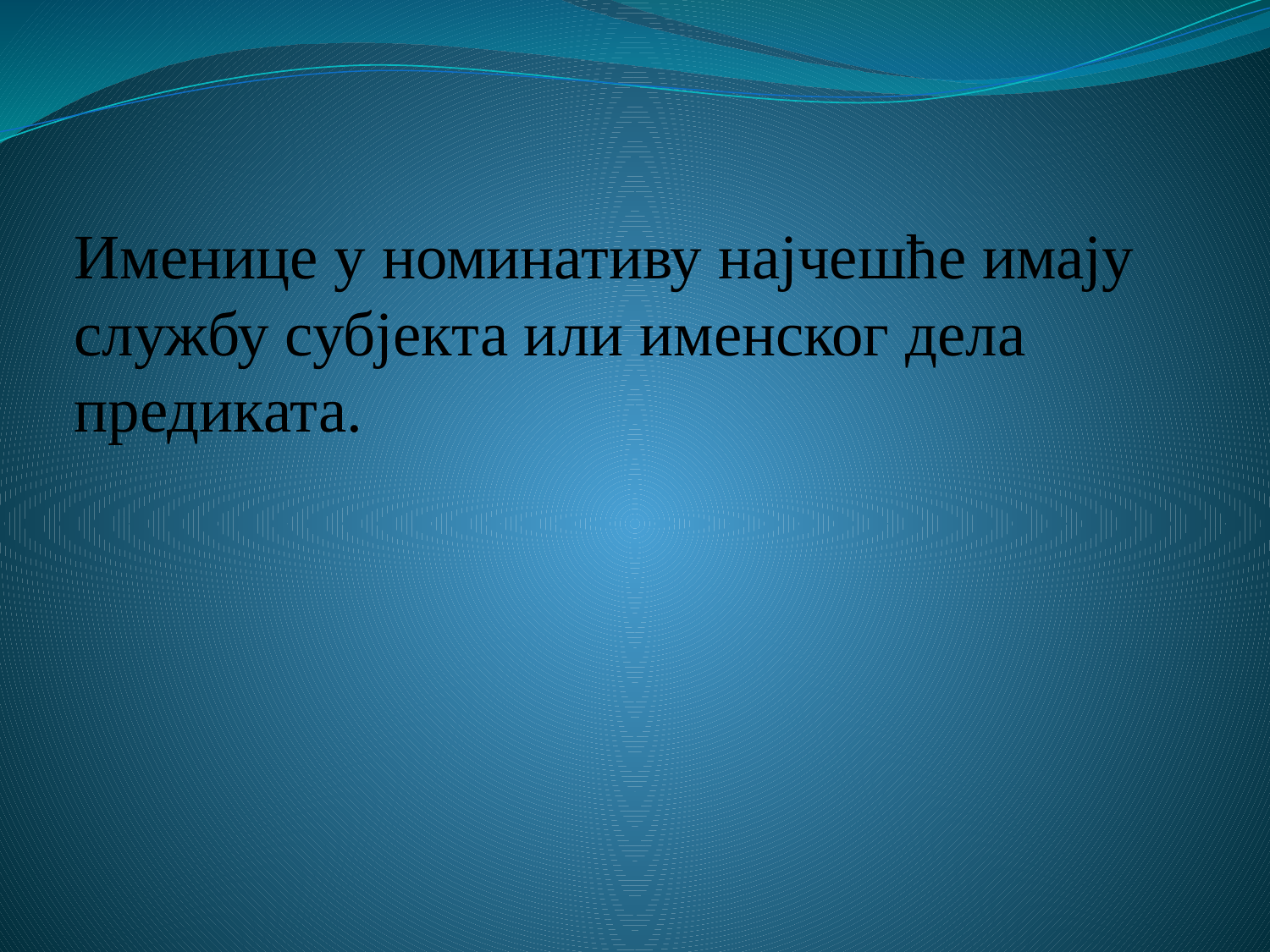

# Именице у номинативу најчешће имају службу субјекта или именског дела предиката.